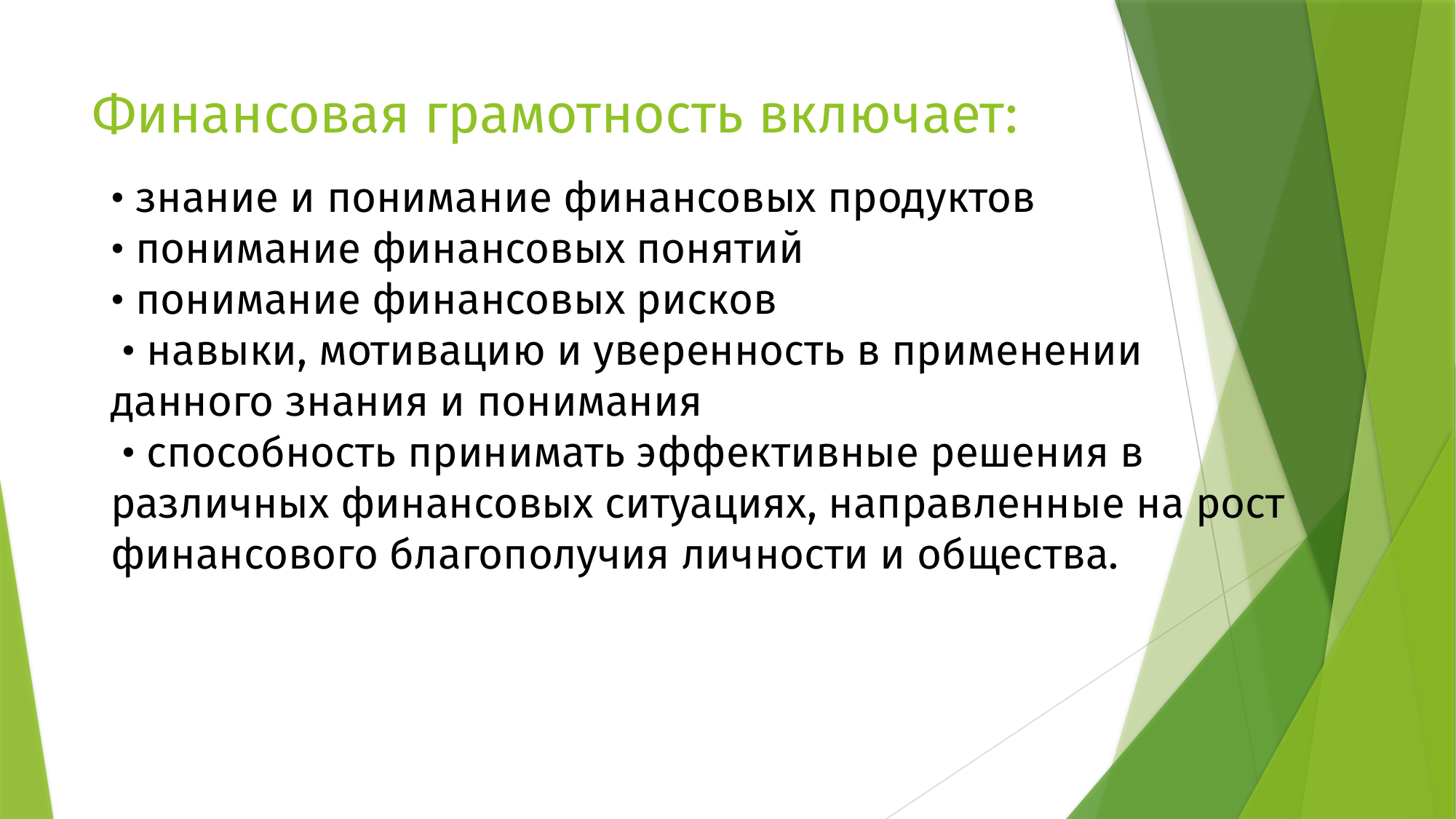

# Финансовая грамотность включает:
• знание и понимание финансовых продуктов
• понимание финансовых понятий
• понимание финансовых рисков
 • навыки, мотивацию и уверенность в применении данного знания и понимания
 • способность принимать эффективные решения в различных финансовых ситуациях, направленные на рост финансового благополучия личности и общества.